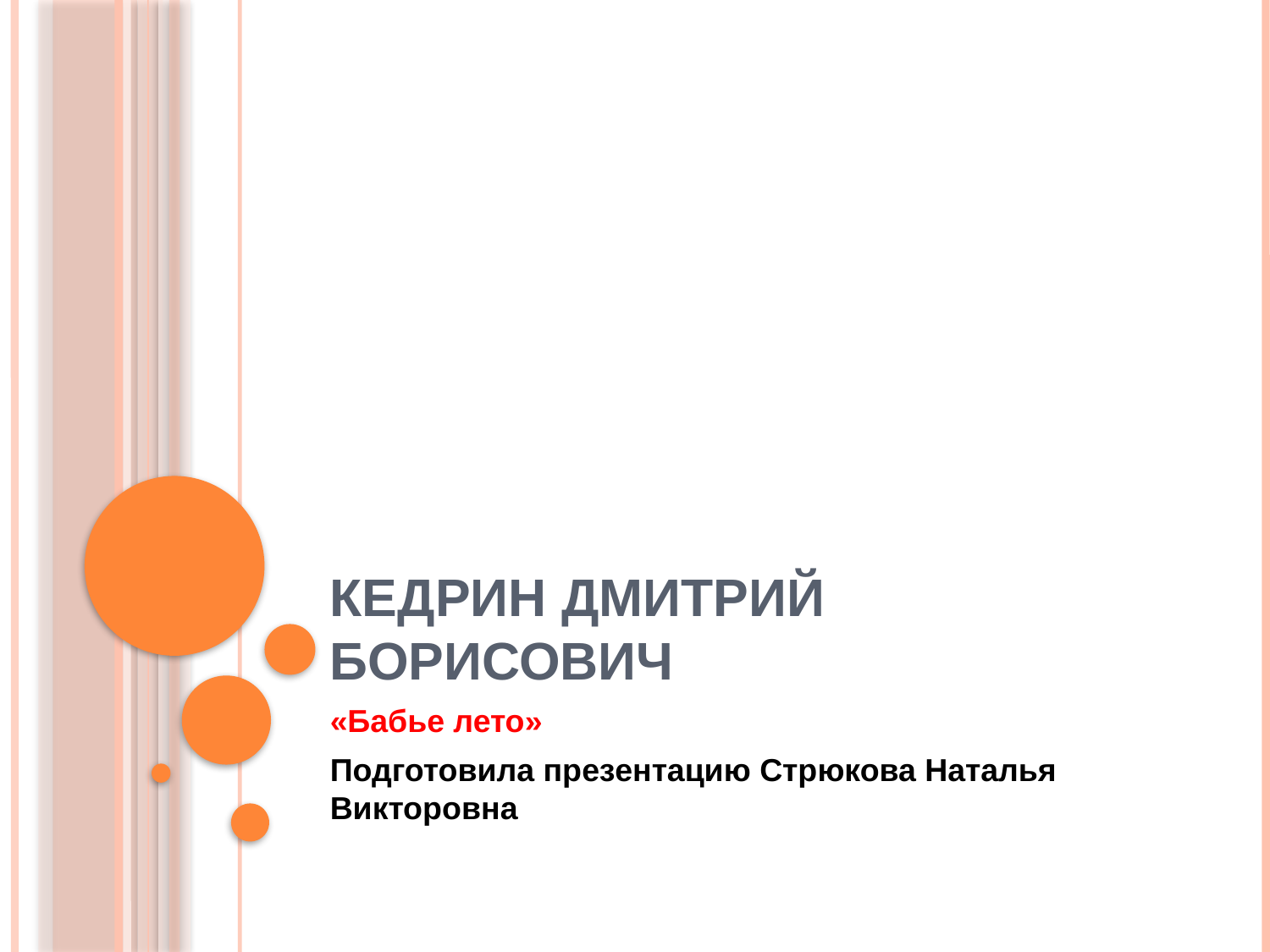

# Кедрин Дмитрий Борисович
«Бабье лето»
Подготовила презентацию Стрюкова Наталья Викторовна